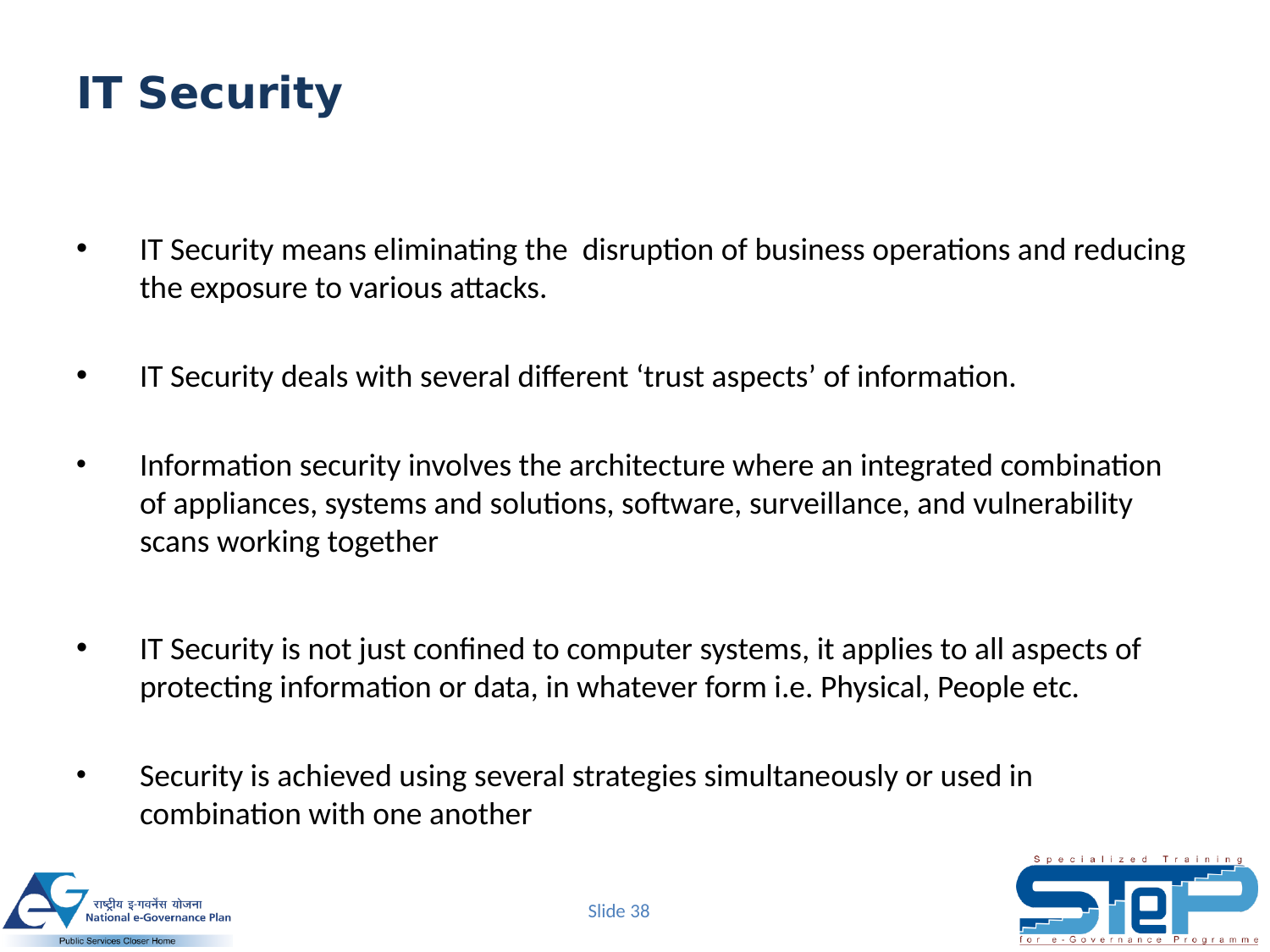

# IT Security
IT Security means eliminating the  disruption of business operations and reducing the exposure to various attacks.

IT Security deals with several different ‘trust aspects’ of information.

Information security involves the architecture where an integrated combination of appliances, systems and solutions, software, surveillance, and vulnerability scans working together

IT Security is not just confined to computer systems, it applies to all aspects of protecting information or data, in whatever form i.e. Physical, People etc.

Security is achieved using several strategies simultaneously or used in combination with one another